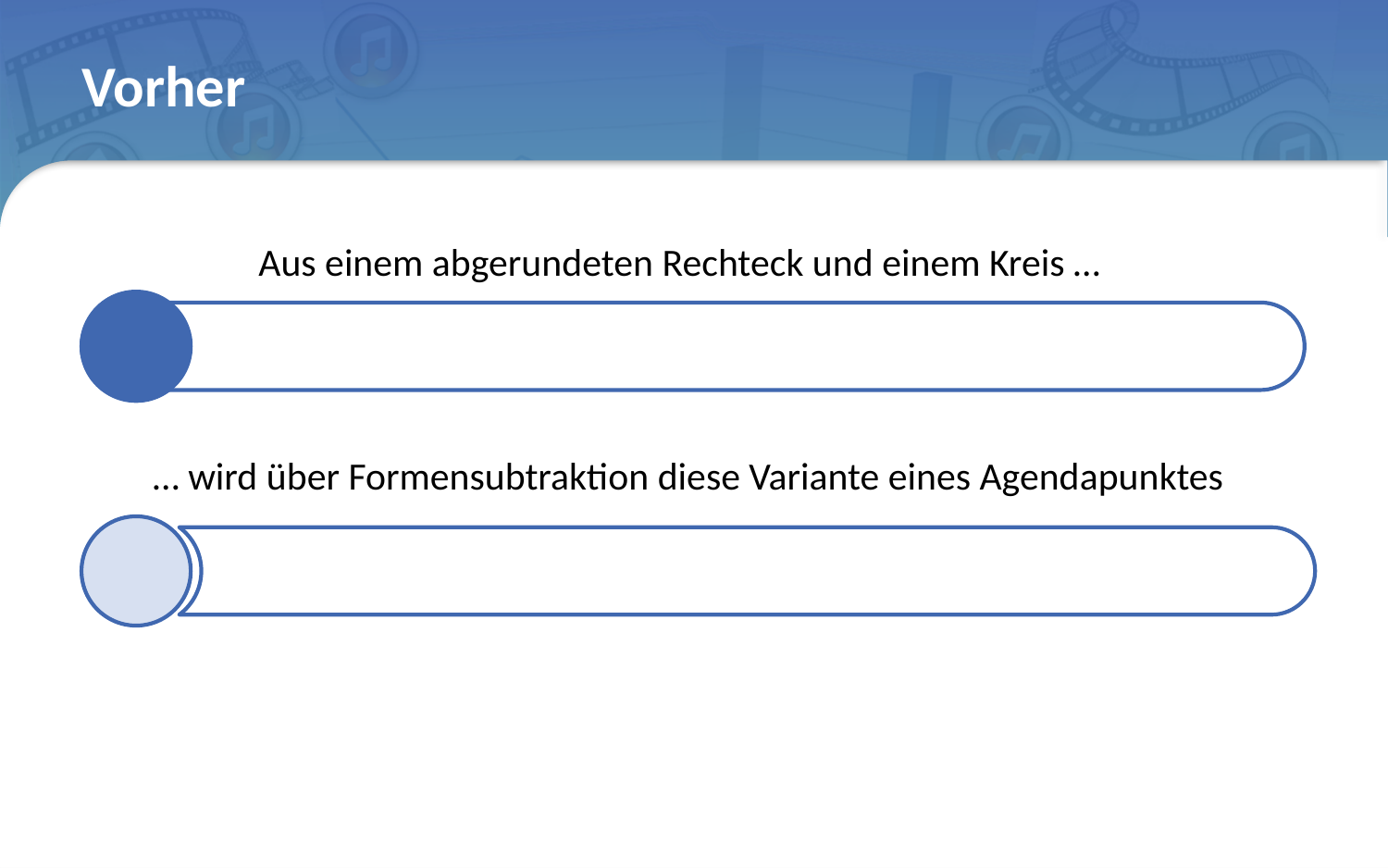

# Vorher
Aus einem abgerundeten Rechteck und einem Kreis …

… wird über Formensubtraktion diese Variante eines Agendapunktes